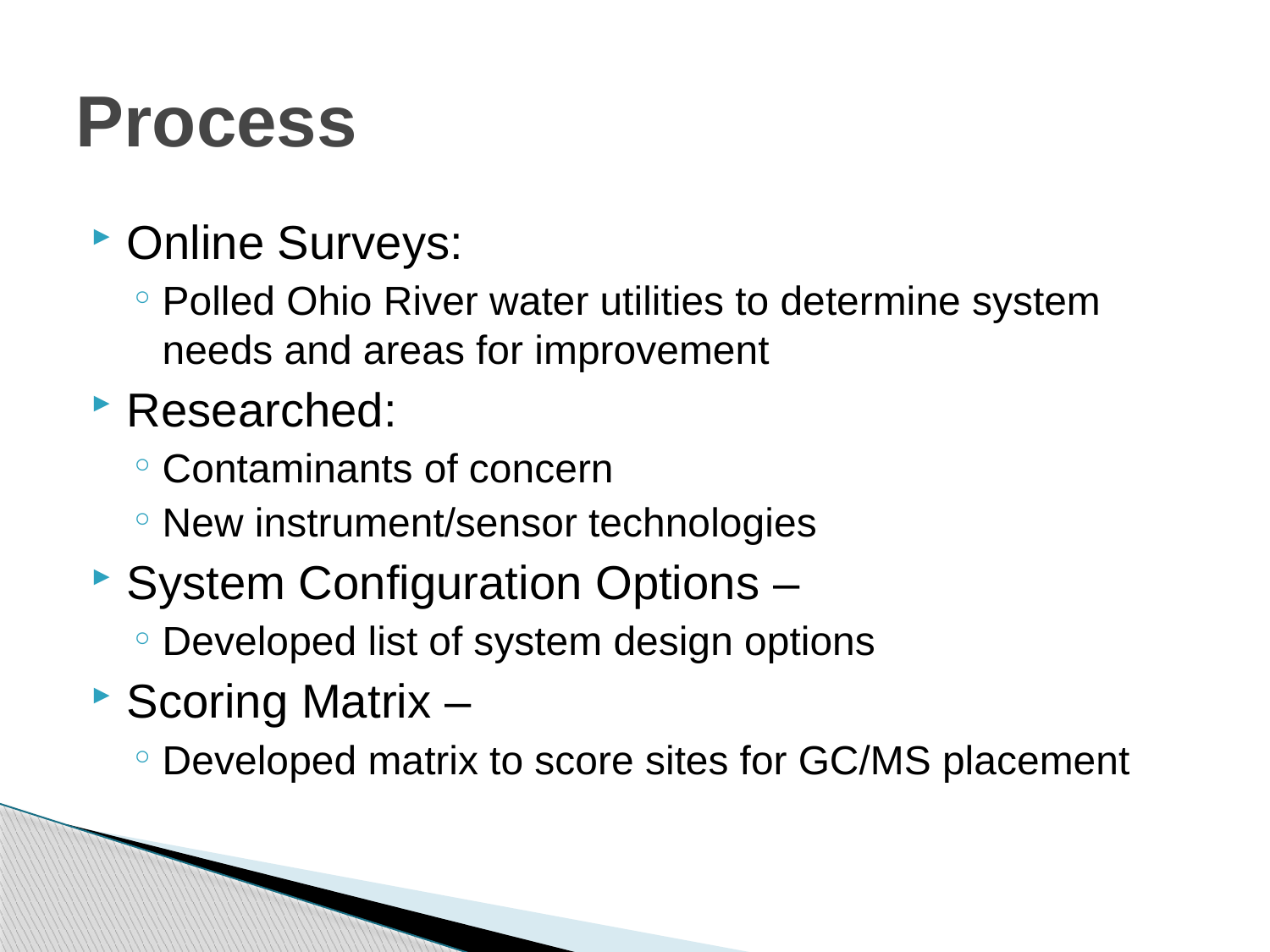

# Process
Online Surveys:
Polled Ohio River water utilities to determine system needs and areas for improvement
Researched:
Contaminants of concern
New instrument/sensor technologies
System Configuration Options –
Developed list of system design options
Scoring Matrix –
Developed matrix to score sites for GC/MS placement